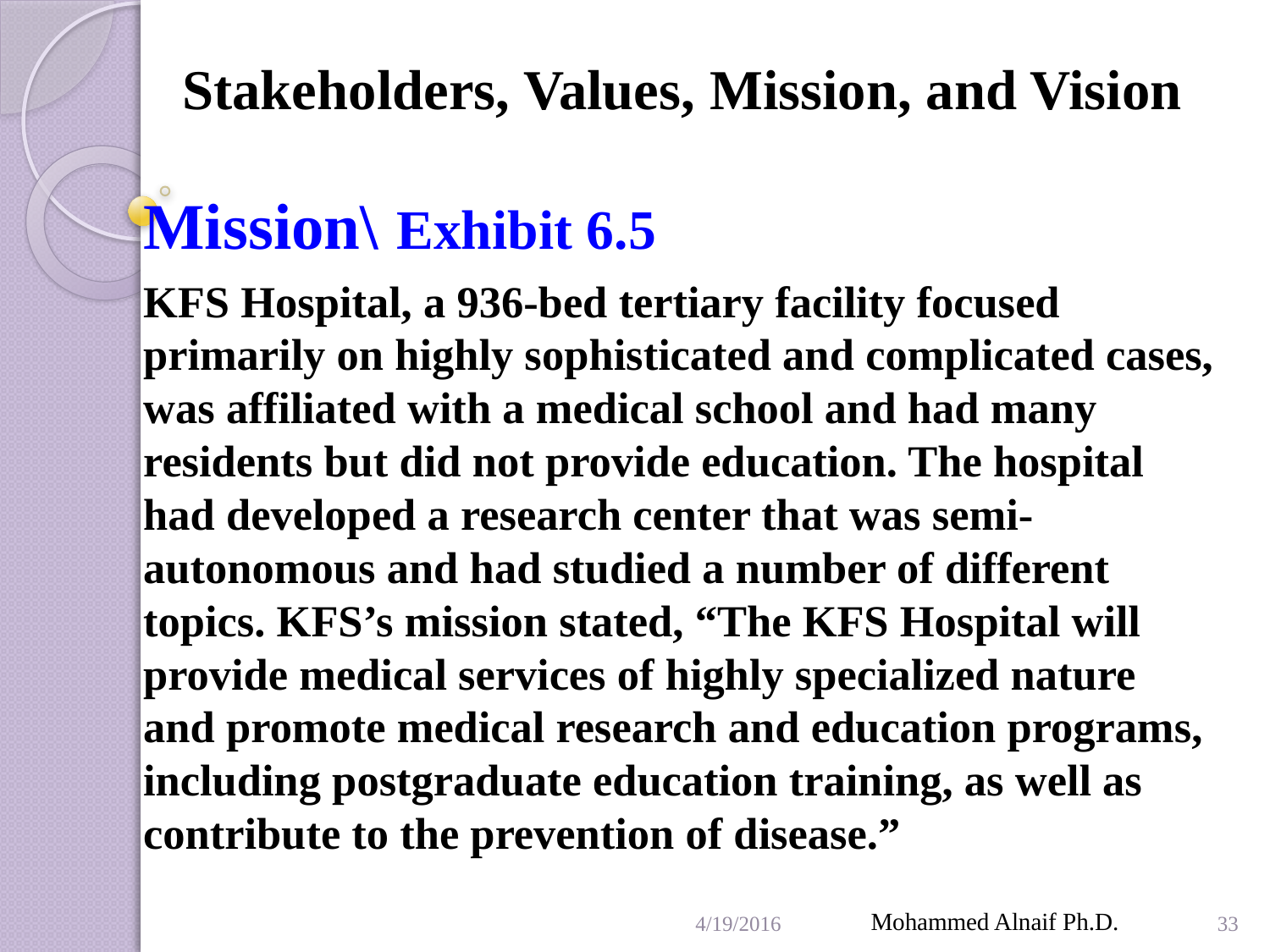

# Stakeholders, Values, Mission, and Vision
Mission\ Exhibit 6.5
KFS Hospital, a 936-bed tertiary facility focused primarily on highly sophisticated and complicated cases, was affiliated with a medical school and had many residents but did not provide education. The hospital had developed a research center that was semi-autonomous and had studied a number of different topics. KFS’s mission stated, “The KFS Hospital will provide medical services of highly specialized nature and promote medical research and education programs, including postgraduate education training, as well as contribute to the prevention of disease.”
4/19/2016
Mohammed Alnaif Ph.D.
33